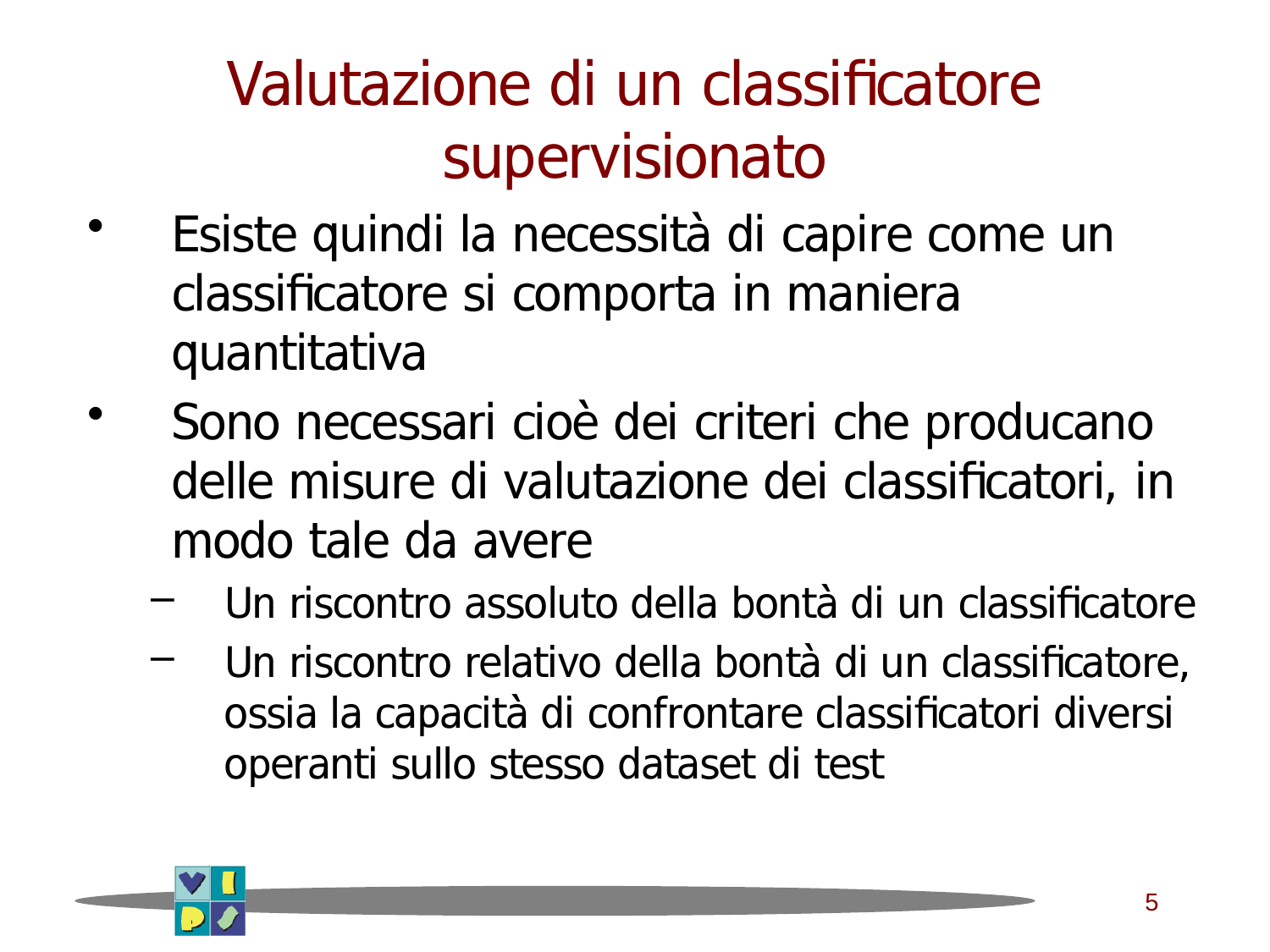

# Valutazione di un classificatore supervisionato
Esiste quindi la necessità di capire come un classificatore si comporta in maniera quantitativa
Sono necessari cioè dei criteri che producano delle misure di valutazione dei classificatori, in modo tale da avere
Un riscontro assoluto della bontà di un classificatore
Un riscontro relativo della bontà di un classificatore, ossia la capacità di confrontare classificatori diversi operanti sullo stesso dataset di test
5